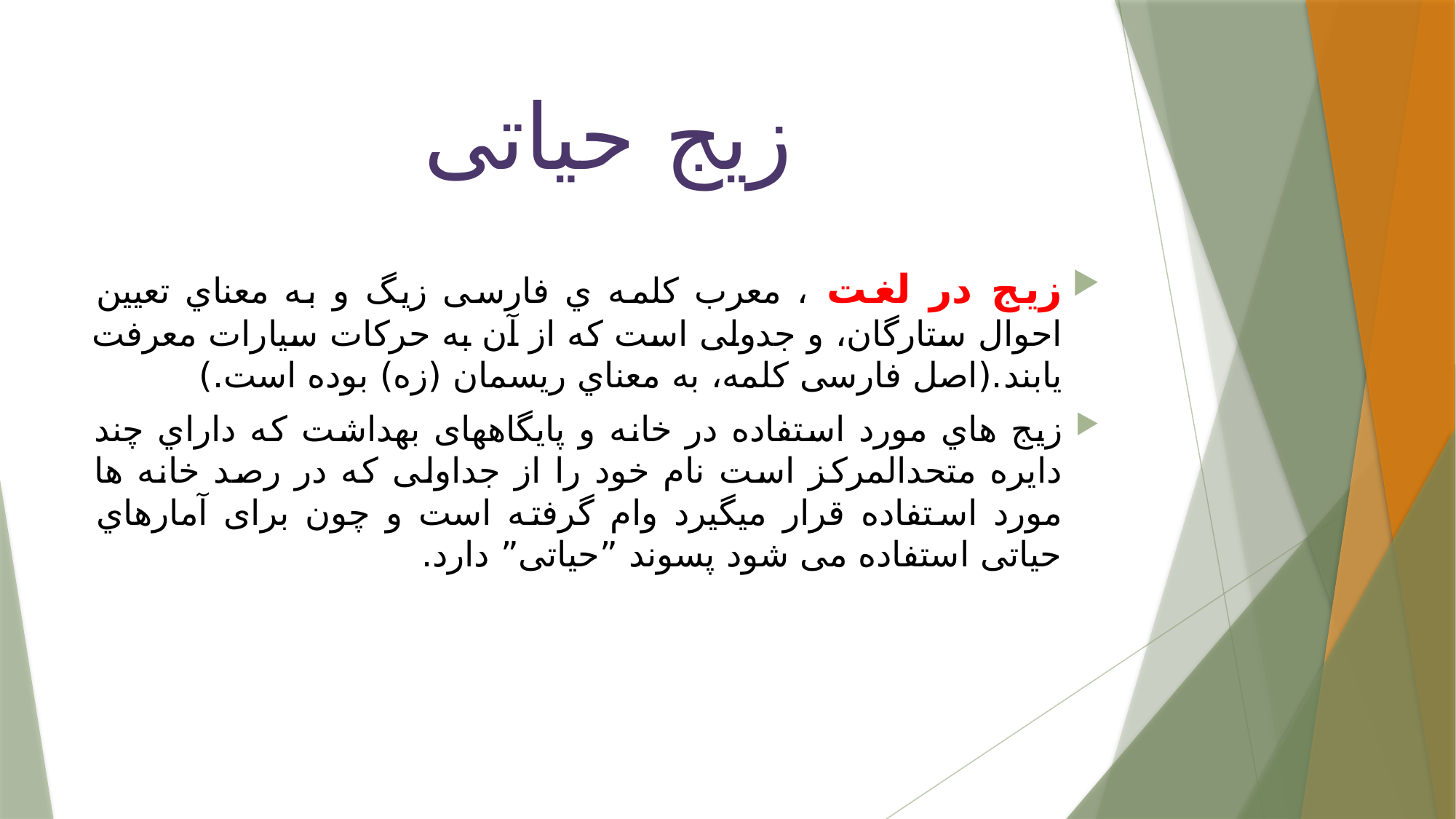

# زیج حیاتی
زیج در لغت ، معرب كلمه ي فارسی زیگ و به معناي تعيين احوال ستارگان، و جدولی است كه از آن به حركات سيارات معرفت یابند.(اصل فارسی كلمه، به معناي ریسمان (زه) بوده است.)
زیج هاي مورد استفاده در خانه و پایگاههای بهداشت كه داراي چند دایره متحدالمركز است نام خود را از جداولی كه در رصد خانه ها مورد استفاده قرار میگيرد وام گرفته است و چون برای آمارهاي حياتی استفاده می شود پسوند ”حياتی” دارد.